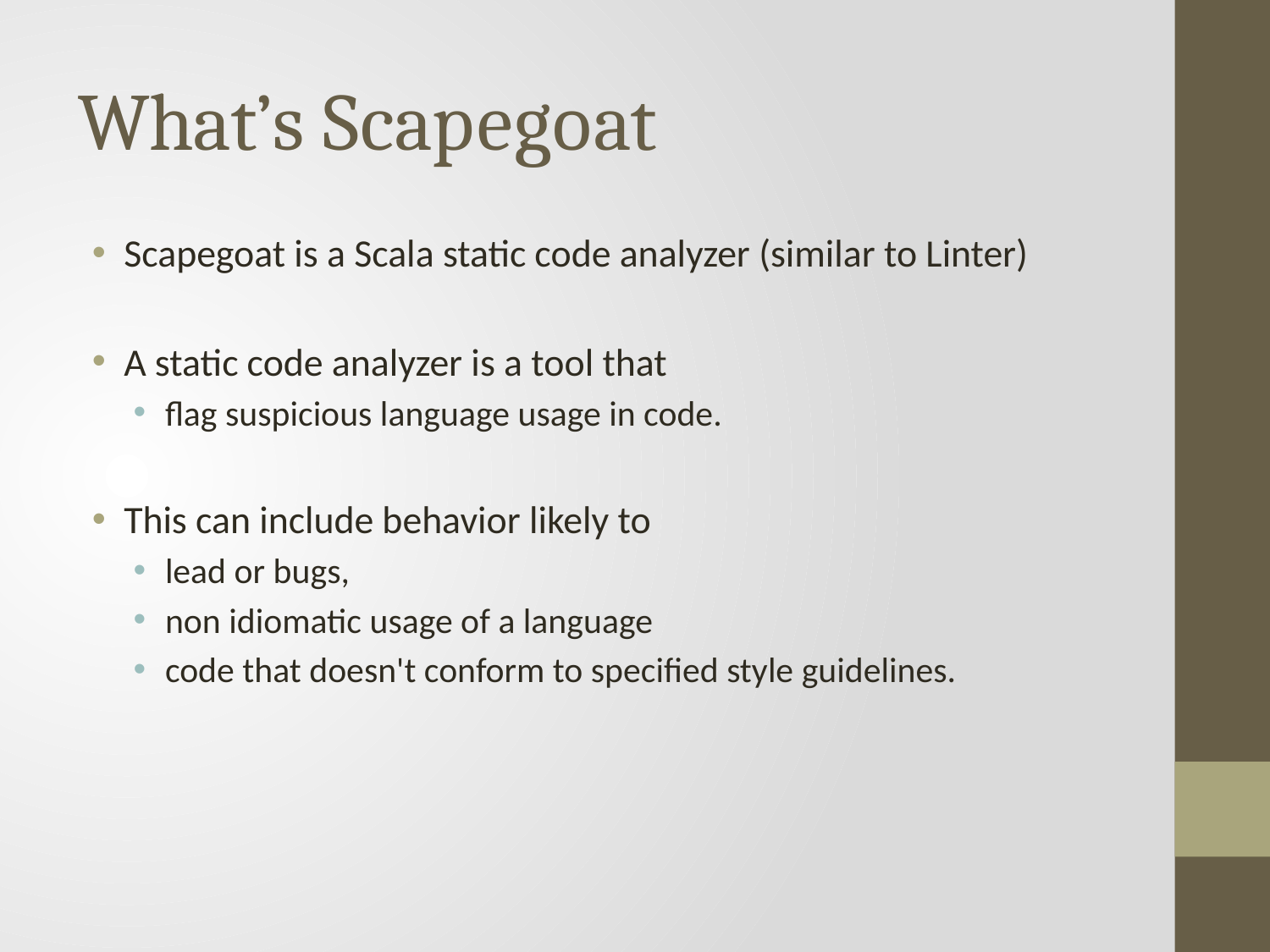

# What’s Scapegoat
Scapegoat is a Scala static code analyzer (similar to Linter)

A static code analyzer is a tool that
flag suspicious language usage in code.

This can include behavior likely to
lead or bugs,
non idiomatic usage of a language
code that doesn't conform to specified style guidelines.